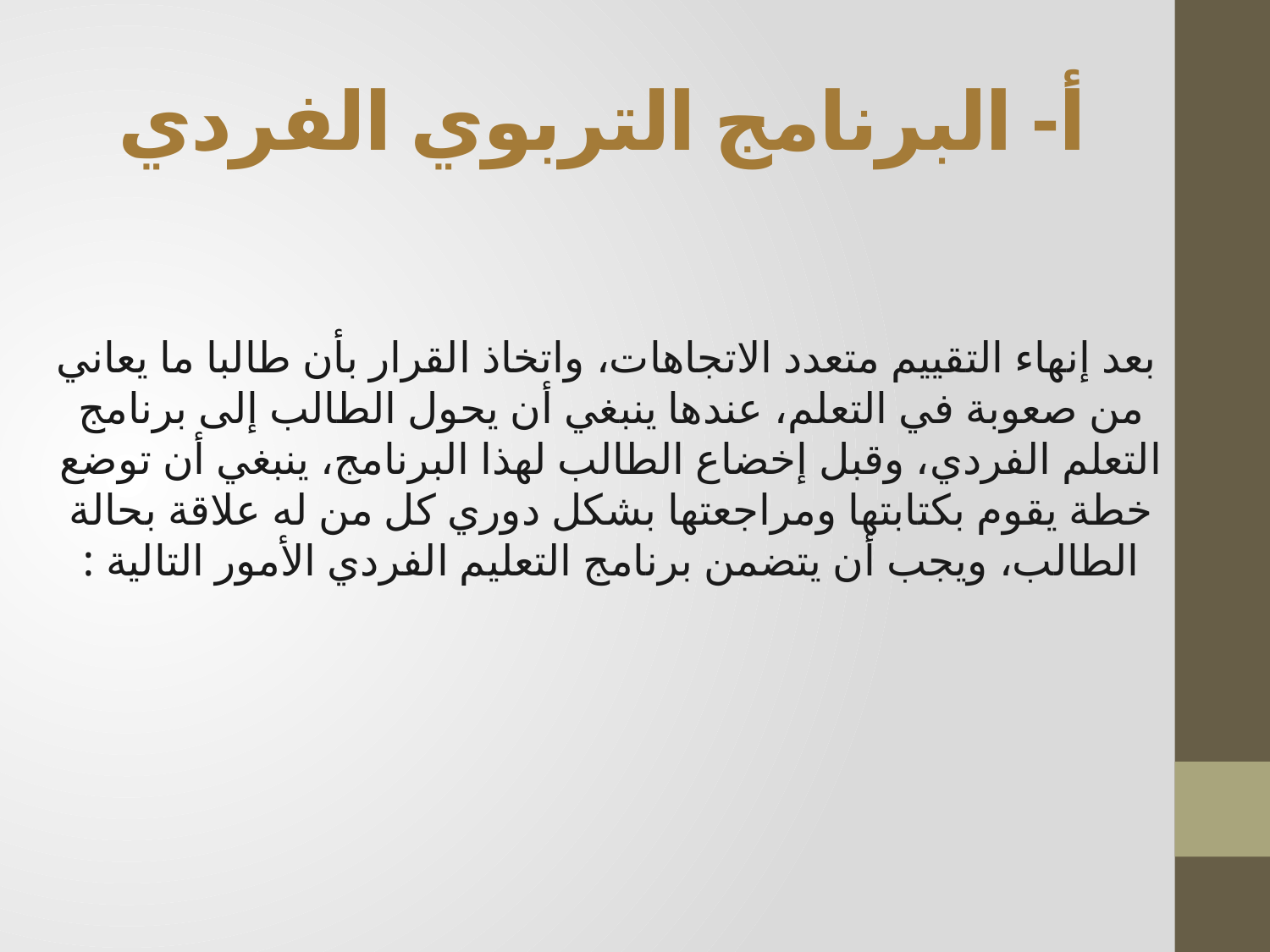

# أ- البرنامج التربوي الفردي
    بعد إنهاء التقييم متعدد الاتجاهات، واتخاذ القرار بأن طالبا ما يعاني من صعوبة في التعلم، عندها ينبغي أن يحول الطالب إلى برنامج التعلم الفردي، وقبل إخضاع الطالب لهذا البرنامج، ينبغي أن توضع خطة يقوم بكتابتها ومراجعتها بشكل دوري كل من له علاقة بحالة الطالب، ويجب أن يتضمن برنامج التعليم الفردي الأمور التالية :